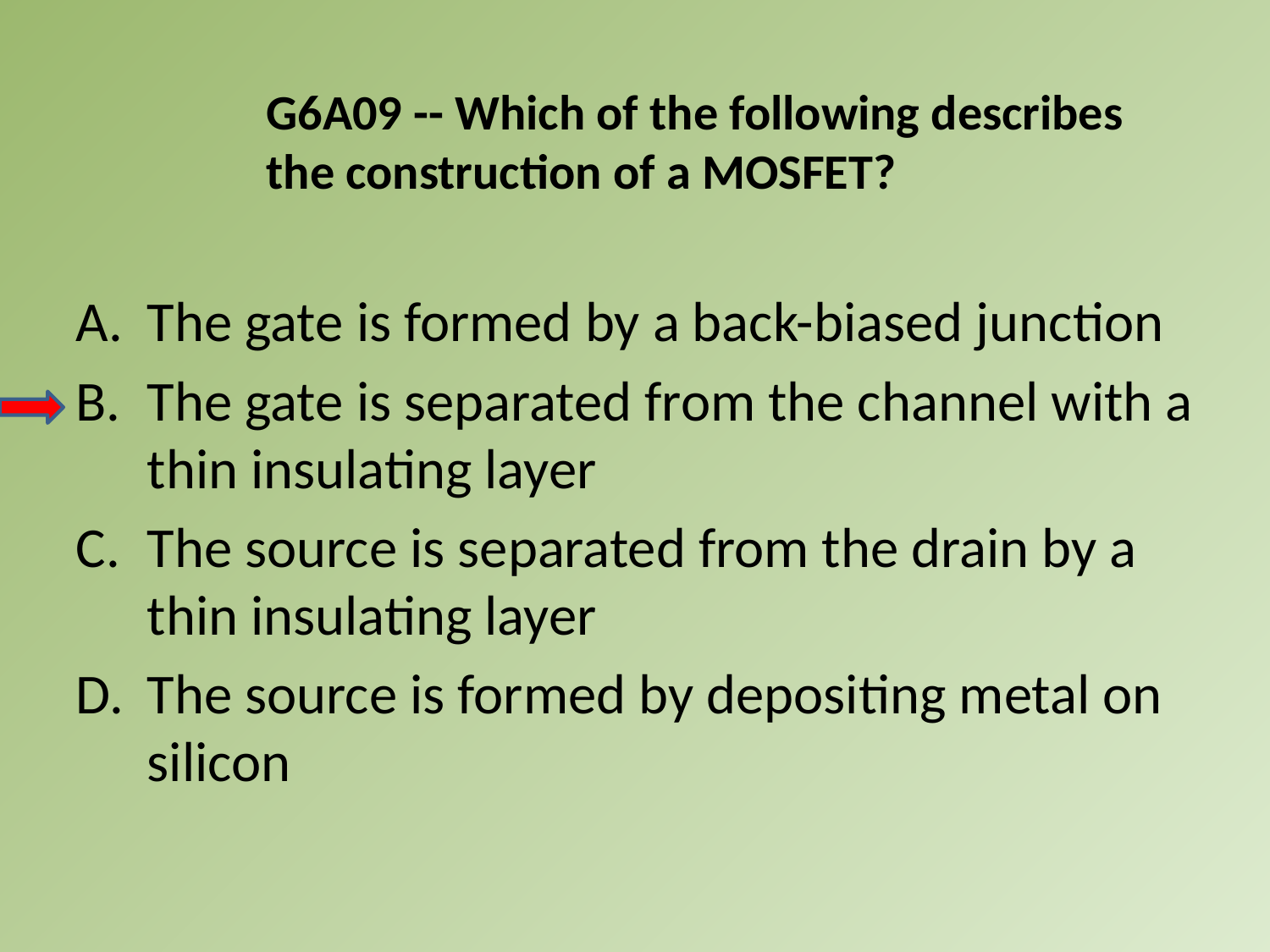

G6A09 -- Which of the following describes the construction of a MOSFET?
A.	The gate is formed by a back-biased junction
B.	The gate is separated from the channel with a thin insulating layer
The source is separated from the drain by a thin insulating layer
The source is formed by depositing metal on silicon